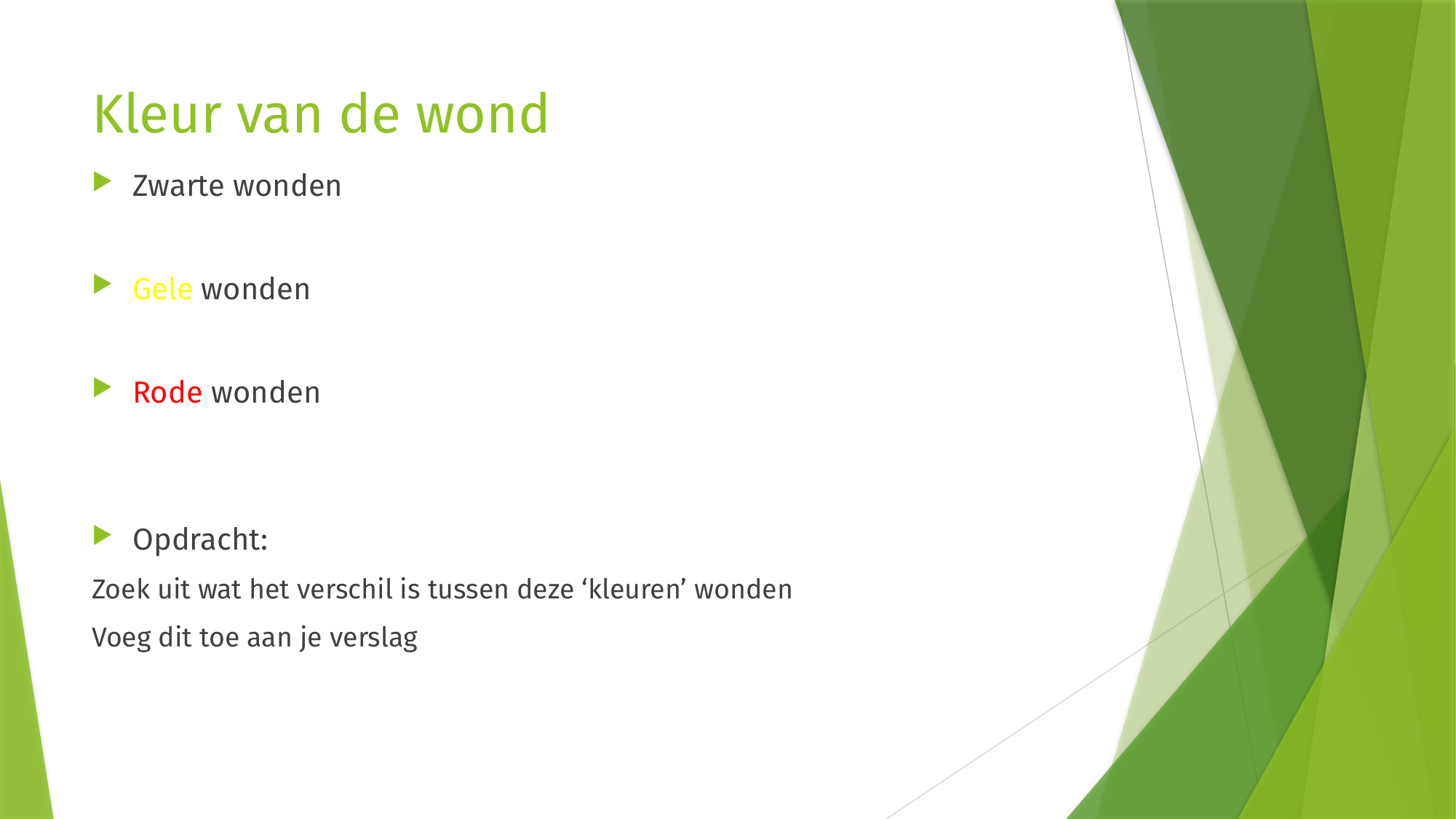

# Kleur van de wond
Zwarte wonden

Gele wonden

Rode wonden

Opdracht:
Zoek uit wat het verschil is tussen deze ‘kleuren’ wonden
Voeg dit toe aan je verslag